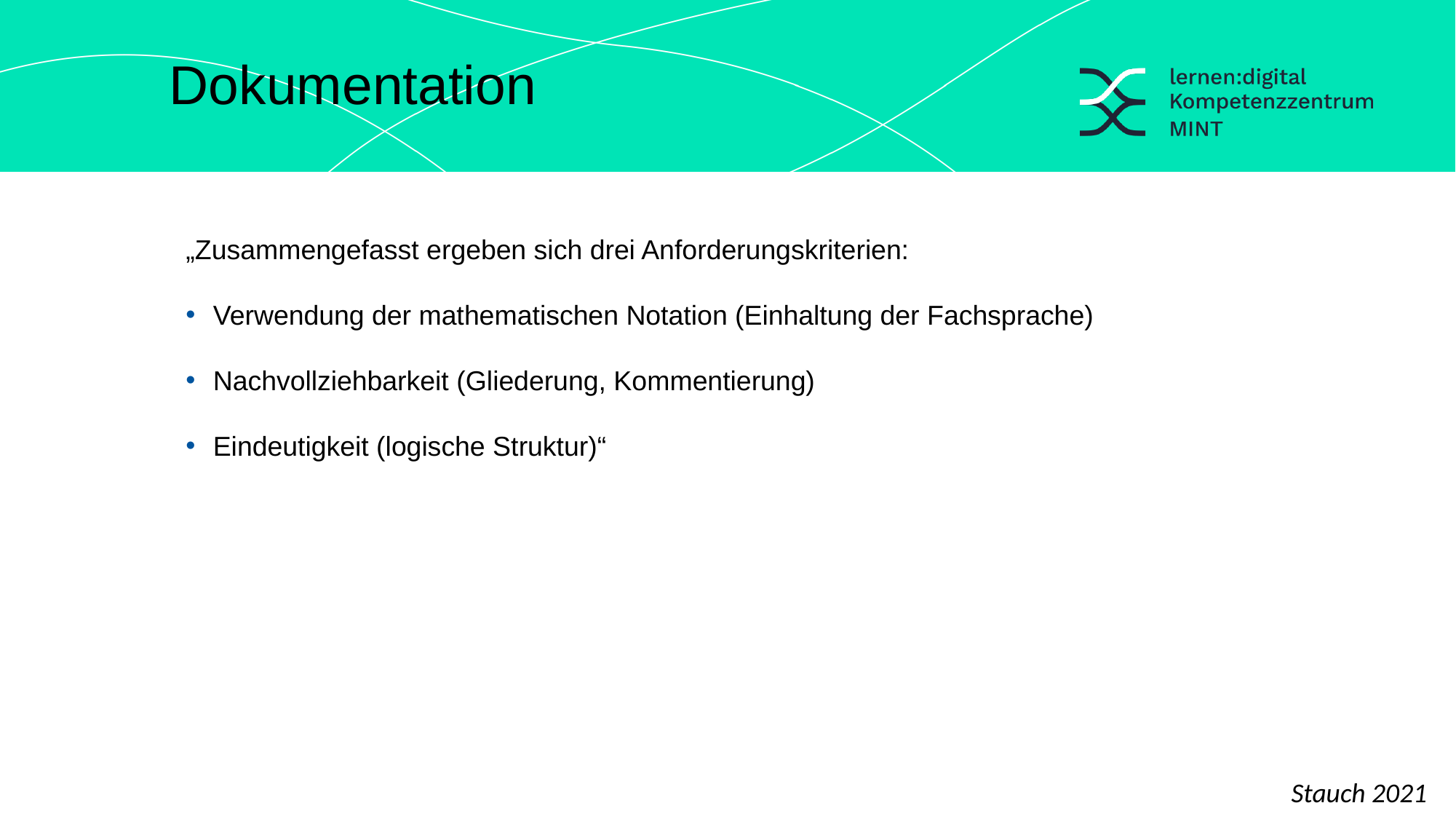

Dokumentation

„Zusammengefasst ergeben sich drei Anforderungskriterien:

Verwendung der mathematischen Notation (Einhaltung der Fachsprache)

Nachvollziehbarkeit (Gliederung, Kommentierung)

Eindeutigkeit (logische Struktur)“

Stauch 2021